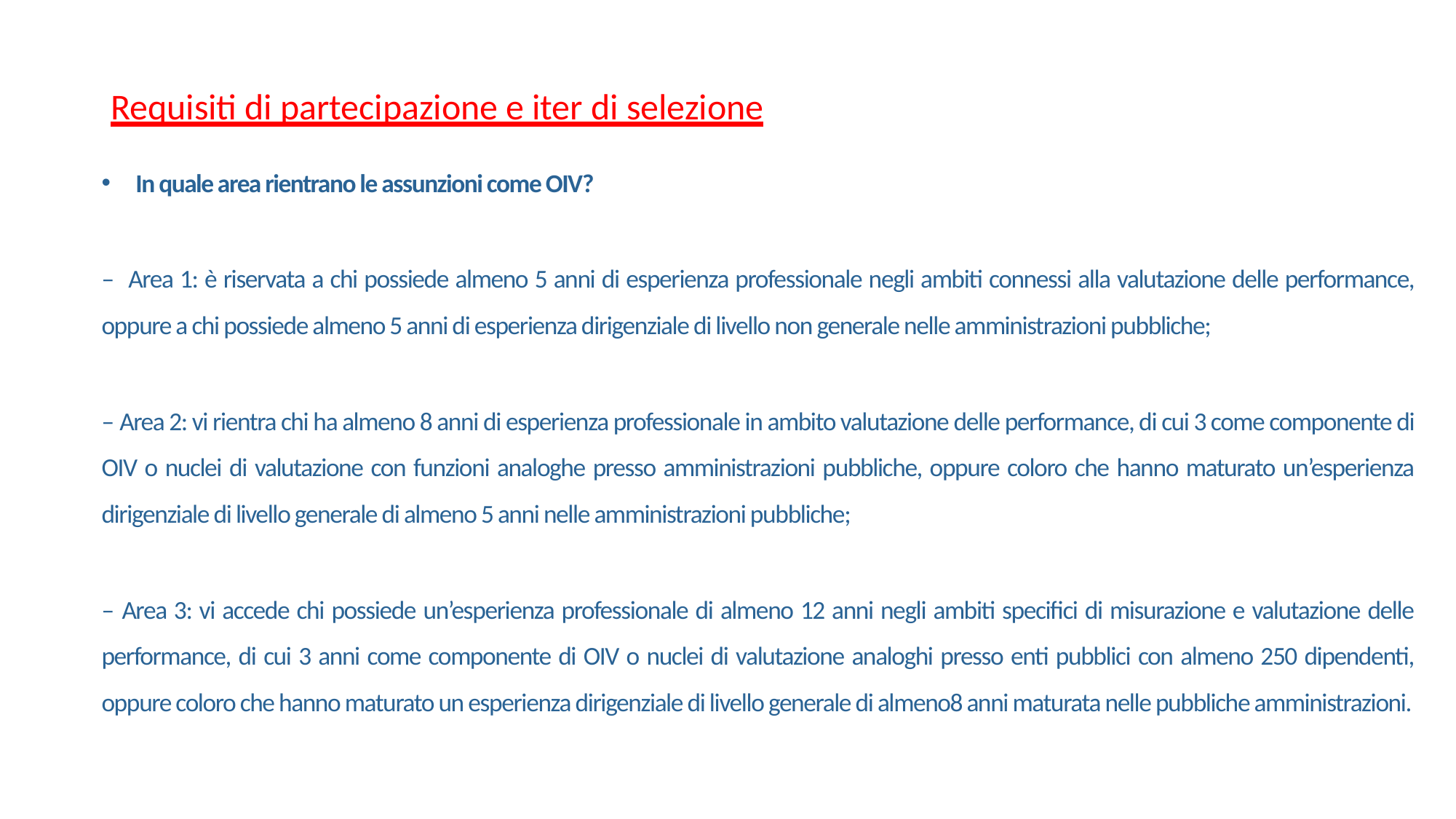

# Requisiti di partecipazione e iter di selezione
In quale area rientrano le assunzioni come OIV?

–  Area 1: è riservata a chi possiede almeno 5 anni di esperienza professionale negli ambiti connessi alla valutazione delle performance, oppure a chi possiede almeno 5 anni di esperienza dirigenziale di livello non generale nelle amministrazioni pubbliche;

– Area 2: vi rientra chi ha almeno 8 anni di esperienza professionale in ambito valutazione delle performance, di cui 3 come componente di OIV o nuclei di valutazione con funzioni analoghe presso amministrazioni pubbliche, oppure coloro che hanno maturato un’esperienza dirigenziale di livello generale di almeno 5 anni nelle amministrazioni pubbliche;

– Area 3: vi accede chi possiede un’esperienza professionale di almeno 12 anni negli ambiti specifici di misurazione e valutazione delle performance, di cui 3 anni come componente di OIV o nuclei di valutazione analoghi presso enti pubblici con almeno 250 dipendenti, oppure coloro che hanno maturato un esperienza dirigenziale di livello generale di almeno8 anni maturata nelle pubbliche amministrazioni.